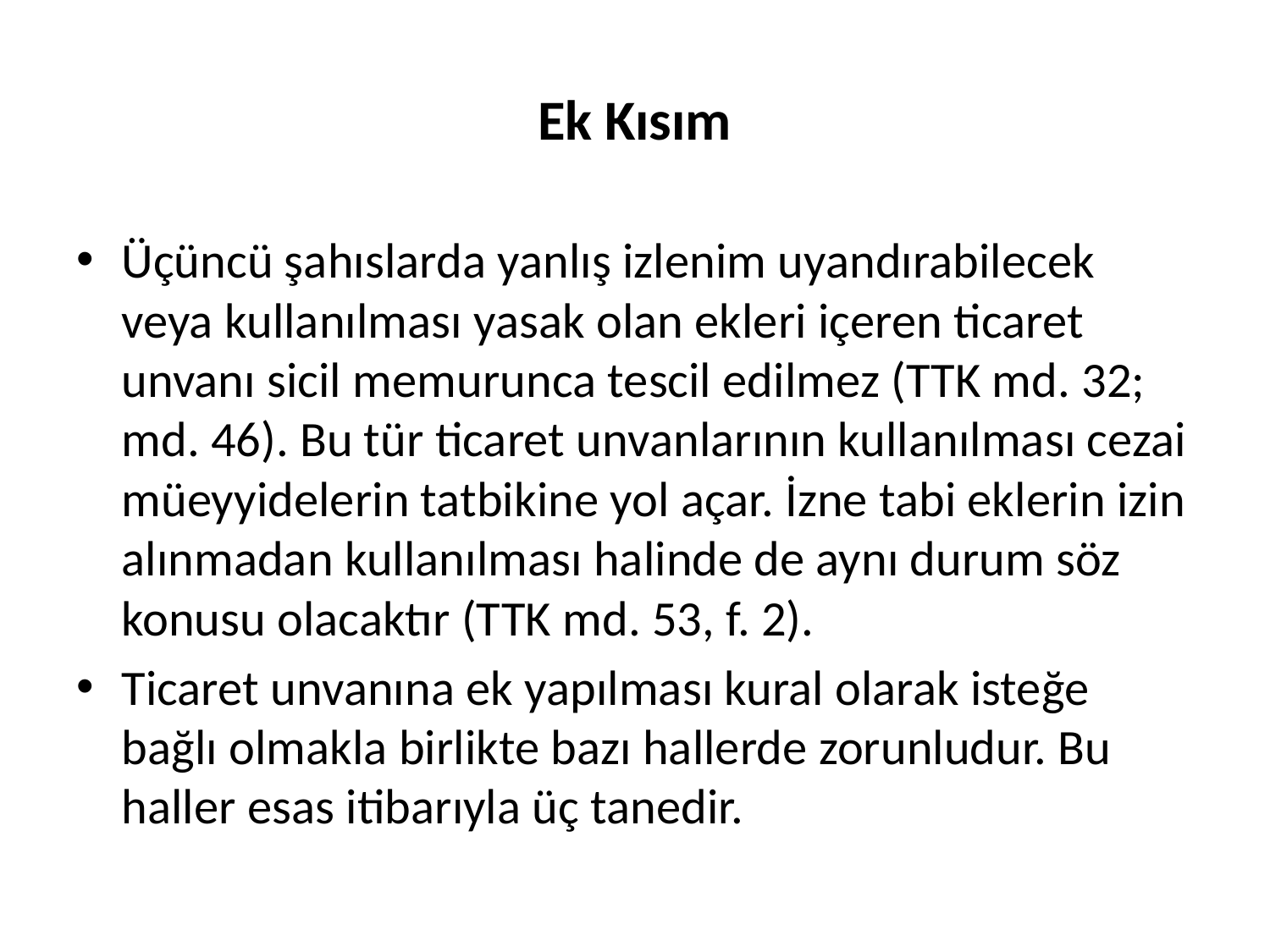

# Ek Kısım
Üçüncü şahıslarda yanlış izlenim uyandırabilecek veya kullanılması yasak olan ekleri içeren ticaret unvanı sicil memurunca tescil edilmez (TTK md. 32; md. 46). Bu tür ticaret unvanlarının kullanılması cezai müeyyidelerin tatbikine yol açar. İzne tabi eklerin izin alınmadan kullanılması halinde de aynı durum söz konusu olacaktır (TTK md. 53, f. 2).
Ticaret unvanına ek yapılması kural olarak isteğe bağlı olmakla birlikte bazı hallerde zorunludur. Bu haller esas itibarıyla üç tanedir.